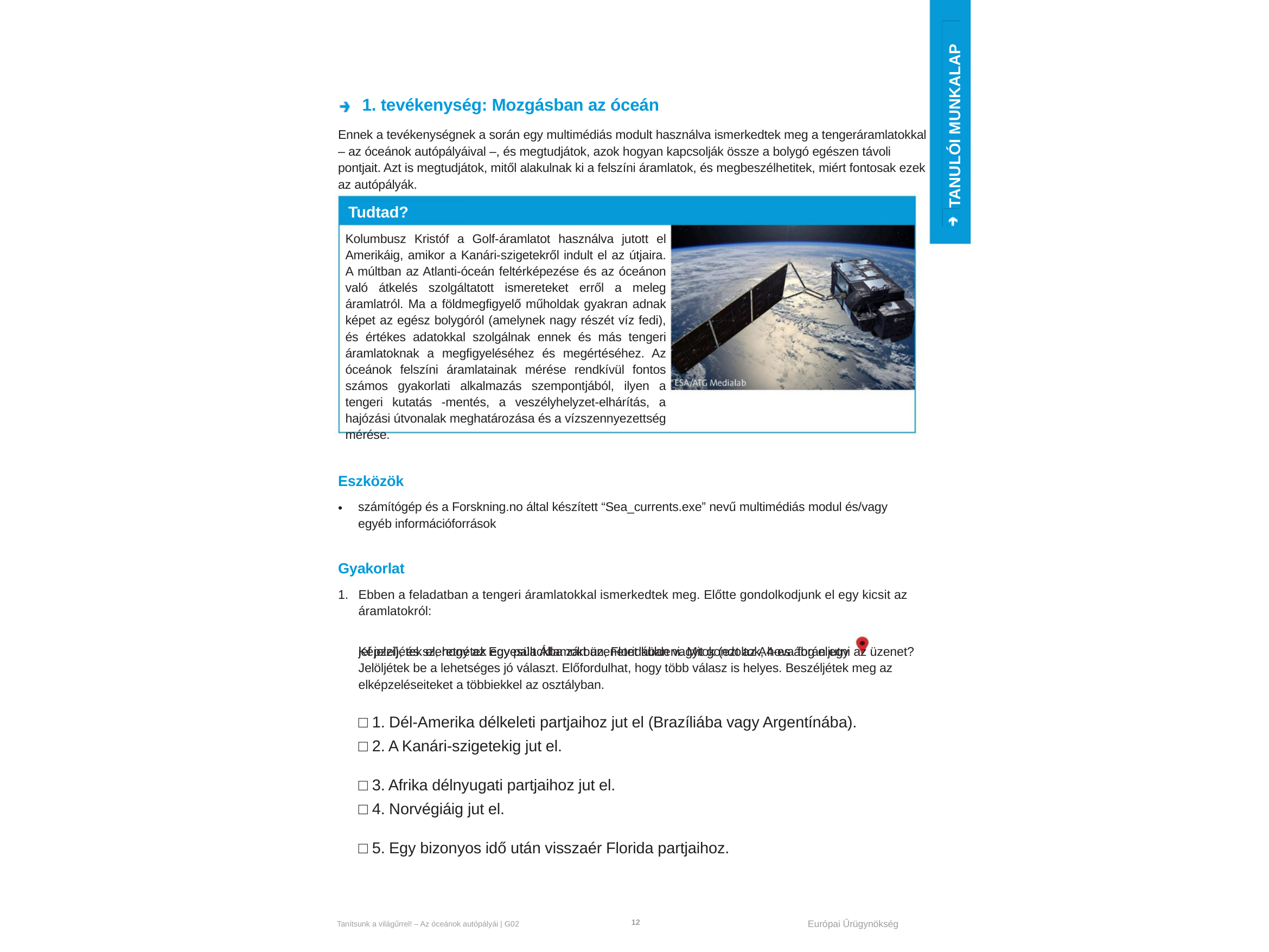

1. tevékenység: Mozgásban az óceán

TANULÓI MUNKALAP
Ennek a tevékenységnek a során egy multimédiás modult használva ismerkedtek meg a tengeráramlatokkal – az óceánok autópályáival –, és megtudjátok, azok hogyan kapcsolják össze a bolygó egészen távoli pontjait. Azt is megtudjátok, mitől alakulnak ki a felszíni áramlatok, és megbeszélhetitek, miért fontosak ezek az autópályák.

Tudtad?

Kolumbusz Kristóf a Golf-áramlatot használva jutott el Amerikáig, amikor a Kanári-szigetekről indult el az útjaira. A múltban az Atlanti-óceán feltérképezése és az óceánon való átkelés szolgáltatott ismereteket erről a meleg áramlatról. Ma a földmegfigyelő műholdak gyakran adnak képet az egész bolygóról (amelynek nagy részét víz fedi), és értékes adatokkal szolgálnak ennek és más tengeri áramlatoknak a megfigyeléséhez és megértéséhez. Az óceánok felszíni áramlatainak mérése rendkívül fontos számos gyakorlati alkalmazás szempontjából, ilyen a tengeri kutatás -mentés, a veszélyhelyzet-elhárítás, a hajózási útvonalak meghatározása és a vízszennyezettség mérése.
Eszközök
számítógép és a Forskning.no által készített “Sea_currents.exe” nevű multimédiás modul és/vagy egyéb információforrások
•
Gyakorlat
1.
Ebben a feladatban a tengeri áramlatokkal ismerkedtek meg. Előtte gondolkodjunk el egy kicsit az áramlatokról:

Képzeljétek el, hogy az Egyesült Államokban, Floridában vagytok (ezt az A4-es ábrán egy
jel jelzi), és szeretnétek egy palackba zárt üzenetet küldeni. Mit gondoltok, hova fog eljutni az üzenet? Jelöljétek be a lehetséges jó választ. Előfordulhat, hogy több válasz is helyes. Beszéljétek meg az elképzeléseiteket a többiekkel az osztályban.
□ 1. Dél-Amerika délkeleti partjaihoz jut el (Brazíliába vagy Argentínába).
□ 2. A Kanári-szigetekig jut el.
□ 3. Afrika délnyugati partjaihoz jut el.
□ 4. Norvégiáig jut el.
□ 5. Egy bizonyos idő után visszaér Florida partjaihoz.
12
Európai Űrügynökség
Tanítsunk a világűrrel! – Az óceánok autópályái | G02